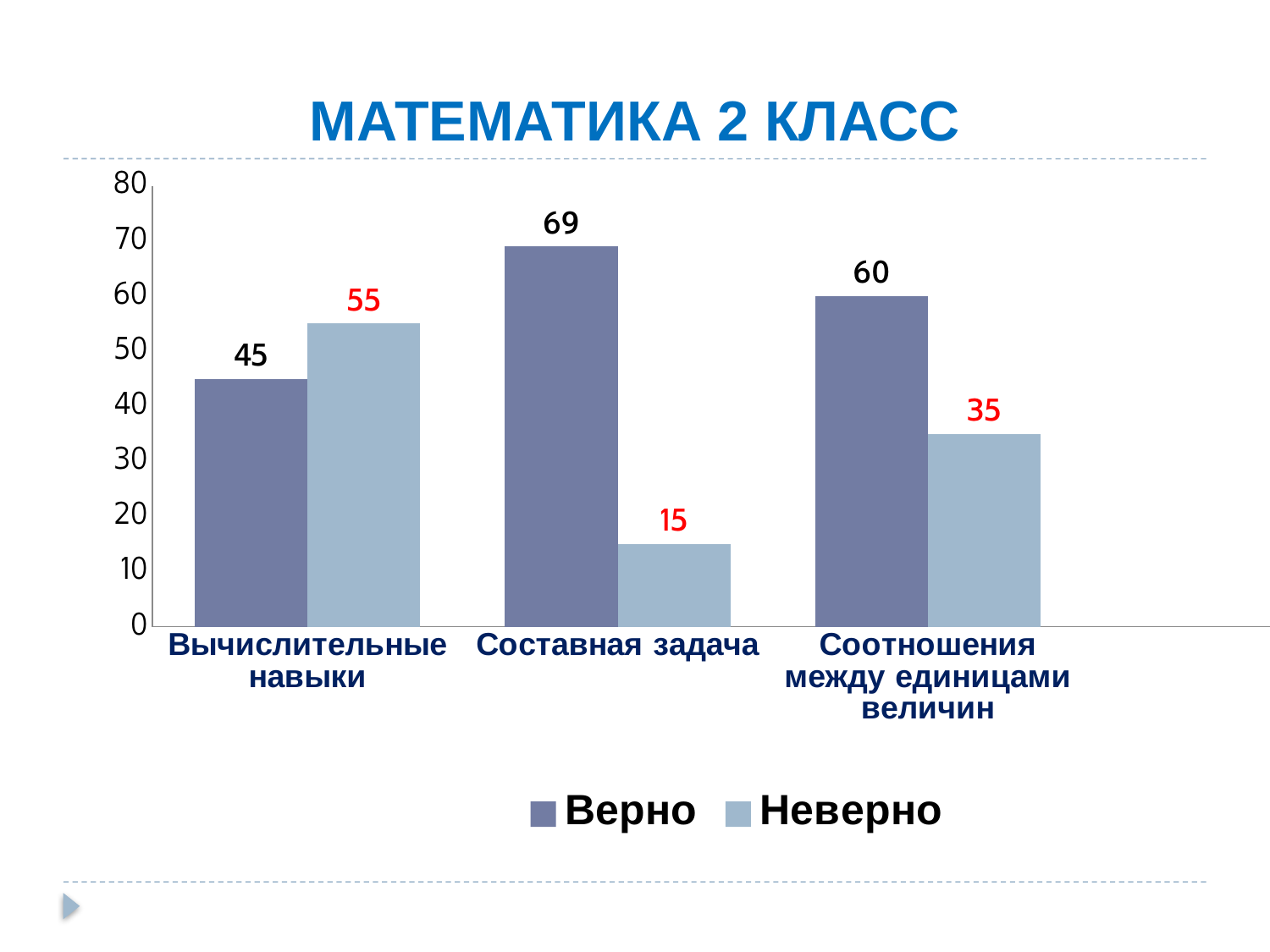

# МАТЕМАТИКА 2 КЛАСС

### Chart

| Category | Верно | Неверно |
|---|---|---|
| Вычислительные навыки | 45.0 | 55.0 |
| Составная задача | 69.0 | 15.0 |
| Соотношения между единицами величин | 60.0 | 35.0 |